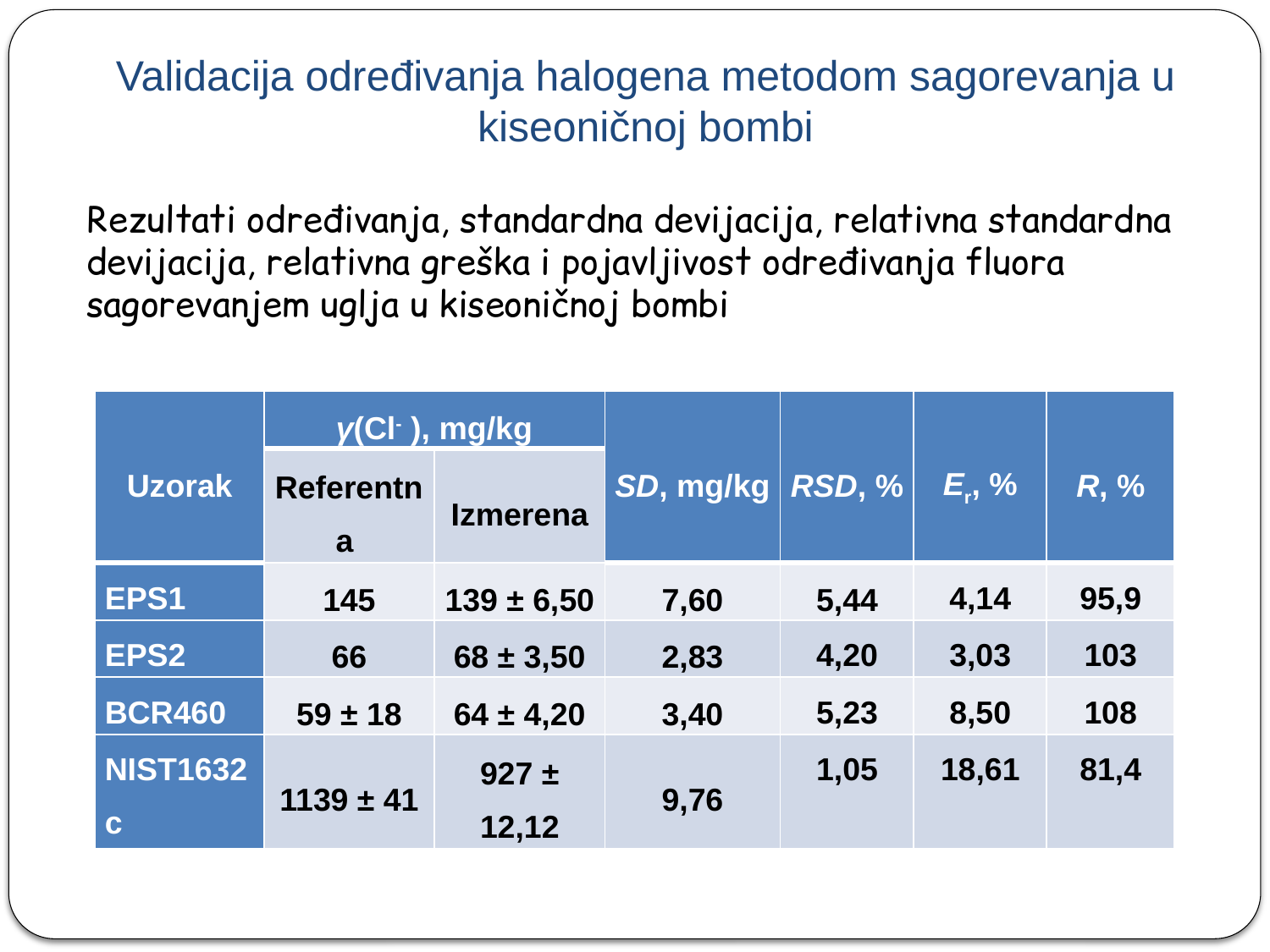

Validacija određivanja halogena metodom sagorevanja u kiseoničnoj bombi
Rezultati određivanja, standardna devijacija, relativna standardna devijacija, relativna greška i pojavljivost određivanja fluora sagorevanjem uglja u kiseoničnoj bombi
| Uzorak | γ(Cl- ), mg/kg |  | SD, mg/kg | RSD, % | Er, % | R, % |
| --- | --- | --- | --- | --- | --- | --- |
|  | Referentna | Izmerena |  |  |  |  |
| EPS1 | 145 | 139 ± 6,50 | 7,60 | 5,44 | 4,14 | 95,9 |
| EPS2 | 66 | 68 ± 3,50 | 2,83 | 4,20 | 3,03 | 103 |
| BCR460 | 59 ± 18 | 64 ± 4,20 | 3,40 | 5,23 | 8,50 | 108 |
| NIST1632c | 1139 ± 41 | 927 ± 12,12 | 9,76 | 1,05 | 18,61 | 81,4 |